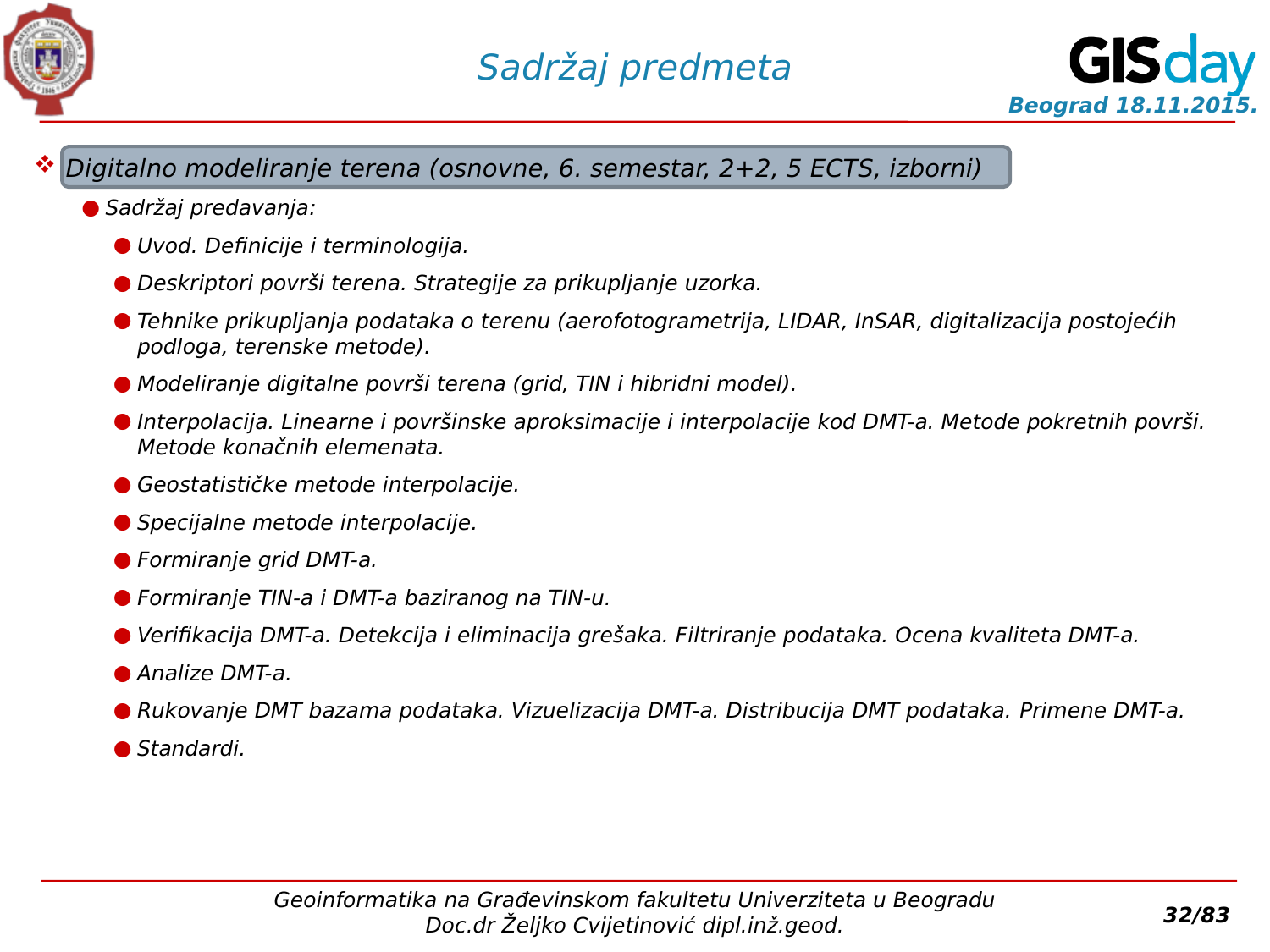

# Sadržaj predmeta
Digitalno modeliranje terena (osnovne, 6. semestar, 2+2, 5 ECTS, izborni)
Sadržaj predavanja:
Uvod. Definicije i terminologija.
Deskriptori površi terena. Strategije za prikupljanje uzorka.
Tehnike prikupljanja podataka o terenu (aerofotogrametrija, LIDAR, InSAR, digitalizacija postojećih podloga, terenske metode).
Modeliranje digitalne površi terena (grid, TIN i hibridni model).
Interpolacija. Linearne i površinske aproksimacije i interpolacije kod DMT-a. Metode pokretnih površi. Metode konačnih elemenata.
Geostatističke metode interpolacije.
Specijalne metode interpolacije.
Formiranje grid DMT-a.
Formiranje TIN-a i DMT-a baziranog na TIN-u.
Verifikacija DMT-a. Detekcija i eliminacija grešaka. Filtriranje podataka. Ocena kvaliteta DMT-a.
Analize DMT-a.
Rukovanje DMT bazama podataka. Vizuelizacija DMT-a. Distribucija DMT podataka. Primene DMT-a.
Standardi.